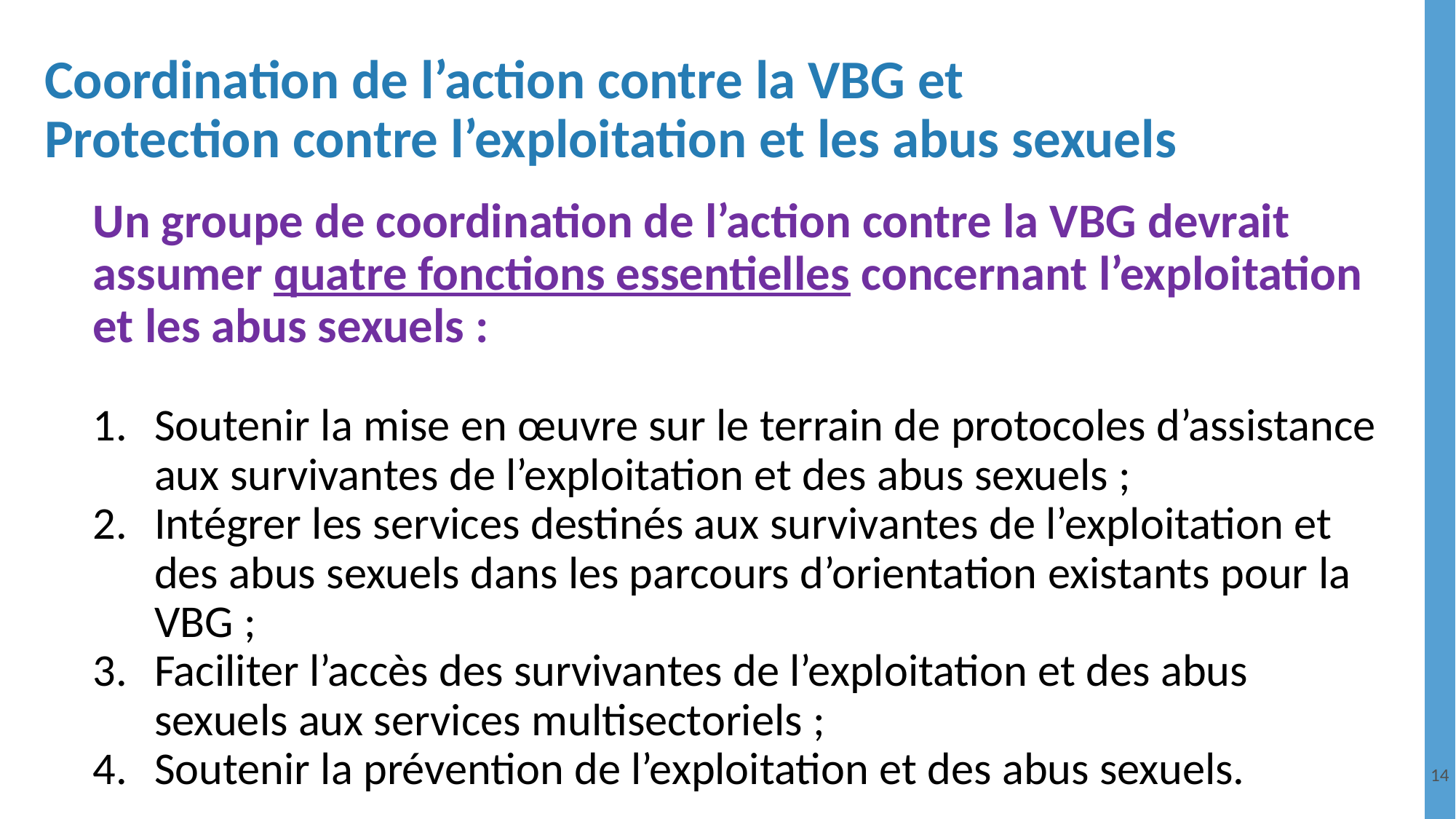

Coordination de l’action contre la VBG et
Protection contre l’exploitation et les abus sexuels
Un groupe de coordination de l’action contre la VBG devrait assumer quatre fonctions essentielles concernant l’exploitation et les abus sexuels :

Soutenir la mise en œuvre sur le terrain de protocoles d’assistance aux survivantes de l’exploitation et des abus sexuels ;
Intégrer les services destinés aux survivantes de l’exploitation et des abus sexuels dans les parcours d’orientation existants pour la VBG ;
Faciliter l’accès des survivantes de l’exploitation et des abus sexuels aux services multisectoriels ;
Soutenir la prévention de l’exploitation et des abus sexuels.